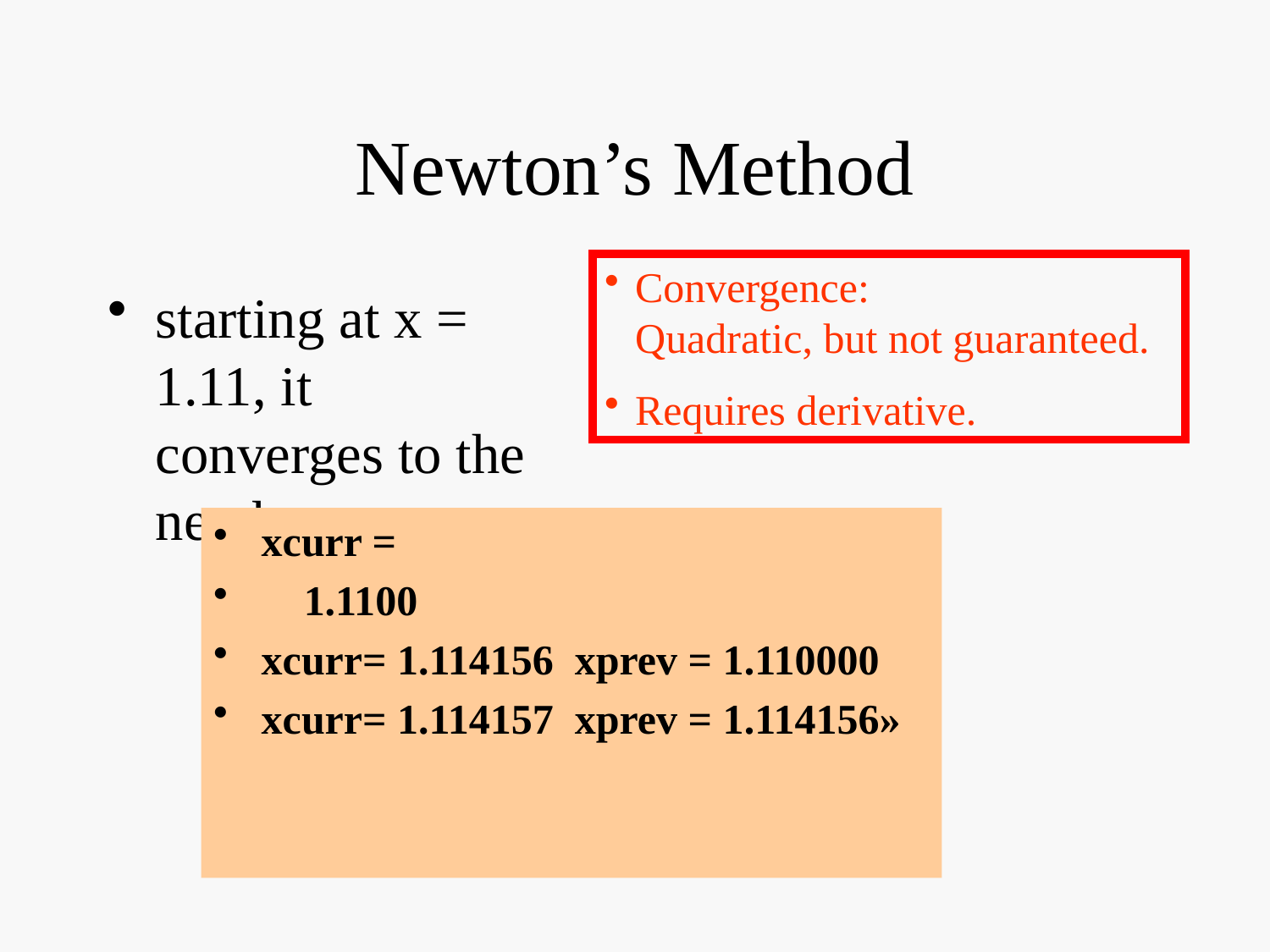

# Newton’s Method
Convergence:
Quadratic, but not guaranteed.
Requires derivative.
starting at x = 1.11, it converges to the nearby root.

xcurr =
    1.1100
xcurr= 1.114156  xprev = 1.110000
xcurr= 1.114157  xprev = 1.114156»